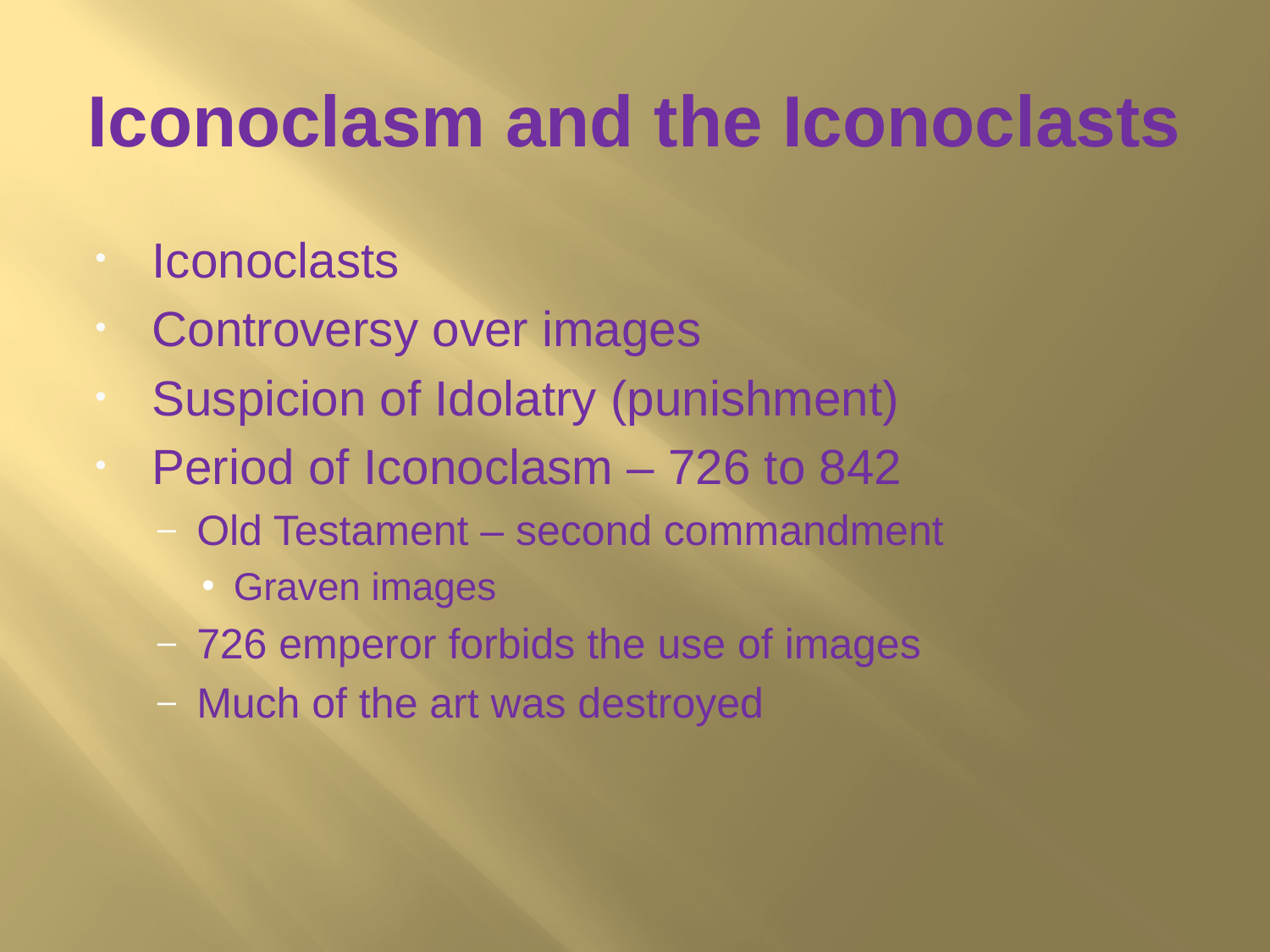

# Iconoclasm and the Iconoclasts
Iconoclasts
Controversy over images
Suspicion of Idolatry (punishment)
Period of Iconoclasm – 726 to 842
Old Testament – second commandment
Graven images
726 emperor forbids the use of images
Much of the art was destroyed